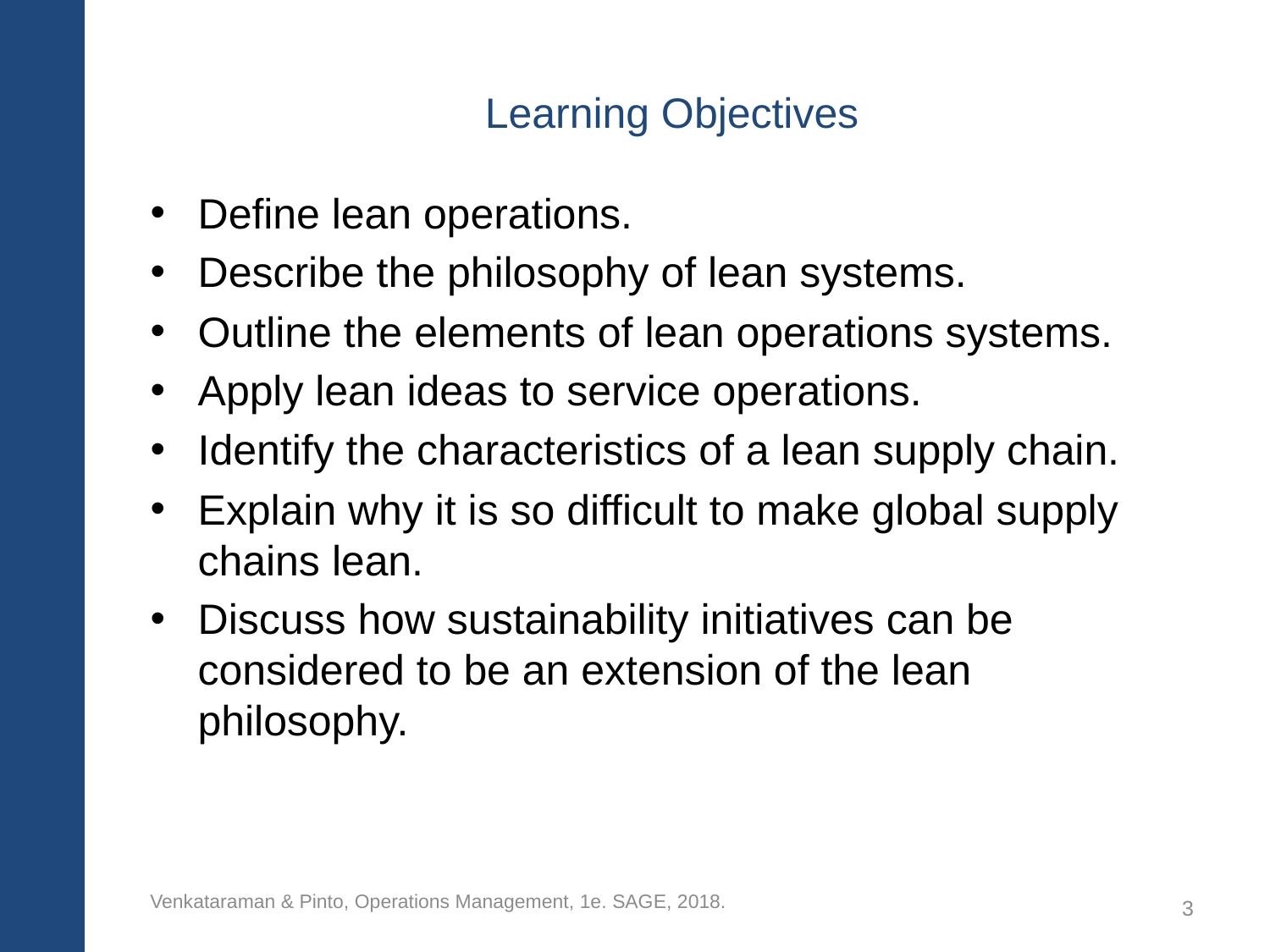

# Learning Objectives
Define lean operations.
Describe the philosophy of lean systems.
Outline the elements of lean operations systems.
Apply lean ideas to service operations.
Identify the characteristics of a lean supply chain.
Explain why it is so difficult to make global supply chains lean.
Discuss how sustainability initiatives can be considered to be an extension of the lean philosophy.
Venkataraman & Pinto, Operations Management, 1e. SAGE, 2018.
3